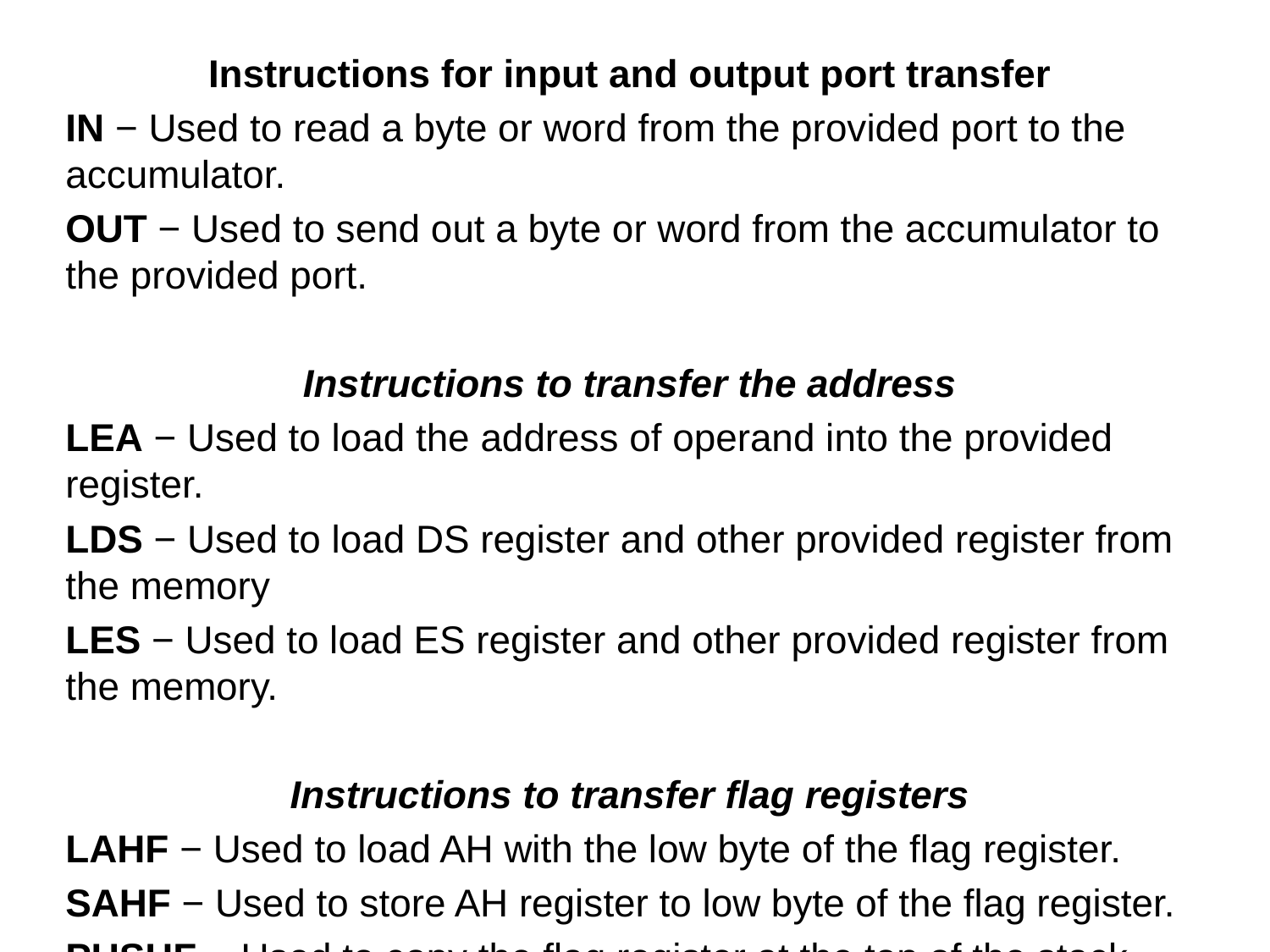

Instructions for input and output port transfer
IN − Used to read a byte or word from the provided port to the accumulator.
OUT − Used to send out a byte or word from the accumulator to the provided port.

Instructions to transfer the address
LEA − Used to load the address of operand into the provided register.
LDS − Used to load DS register and other provided register from the memory
LES − Used to load ES register and other provided register from the memory.

Instructions to transfer flag registers
LAHF − Used to load AH with the low byte of the flag register.
SAHF − Used to store AH register to low byte of the flag register.
PUSHF − Used to copy the flag register at the top of the stack.
POPF − Used to copy a word at the top of the stack to the flag register.